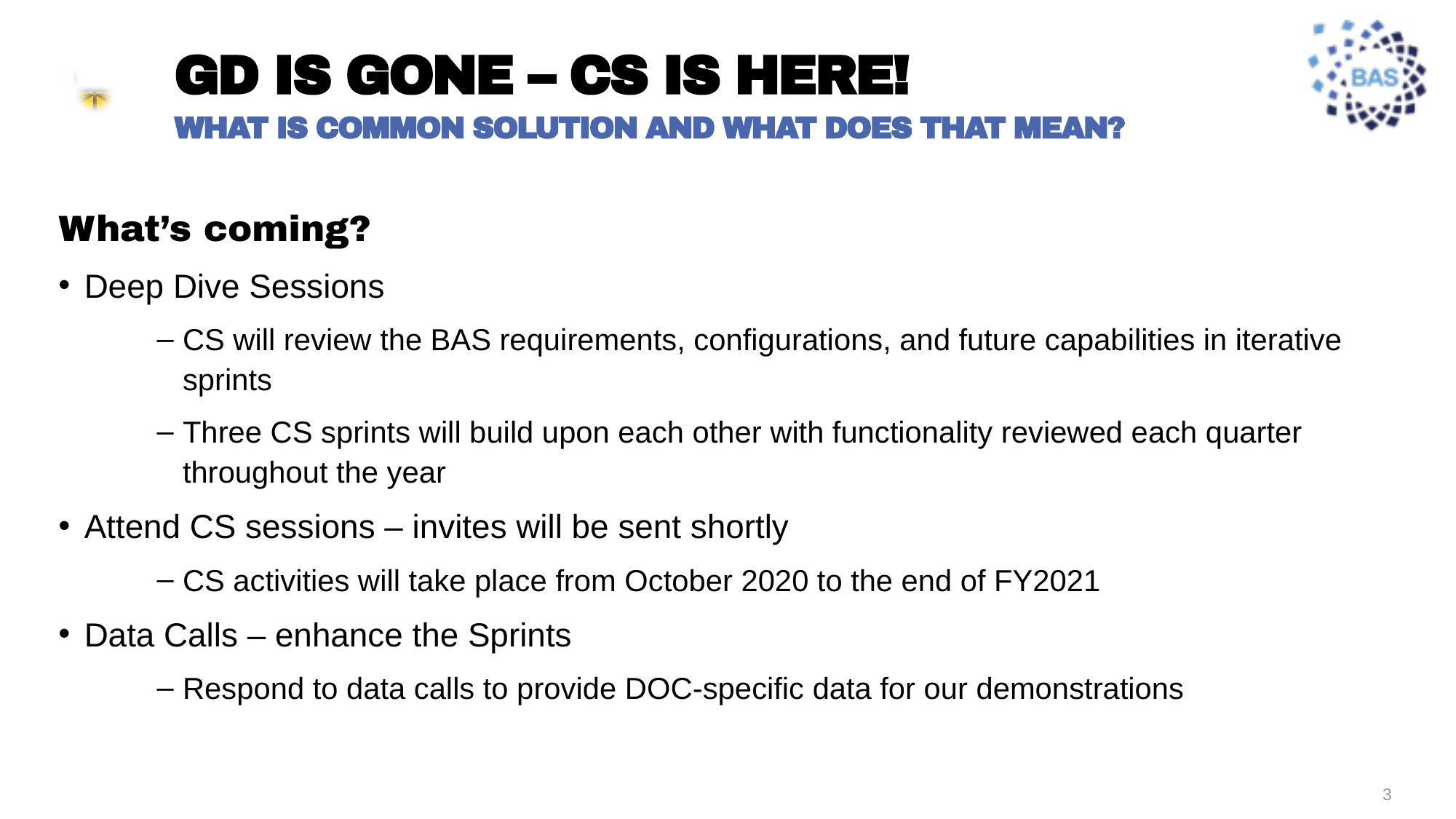

# GD is Gone – Cs is here!
What is common solution and what does that mean?
What’s coming?
Deep Dive Sessions
CS will review the BAS requirements, configurations, and future capabilities in iterative sprints
Three CS sprints will build upon each other with functionality reviewed each quarter throughout the year
Attend CS sessions – invites will be sent shortly
CS activities will take place from October 2020 to the end of FY2021
Data Calls – enhance the Sprints
Respond to data calls to provide DOC-specific data for our demonstrations